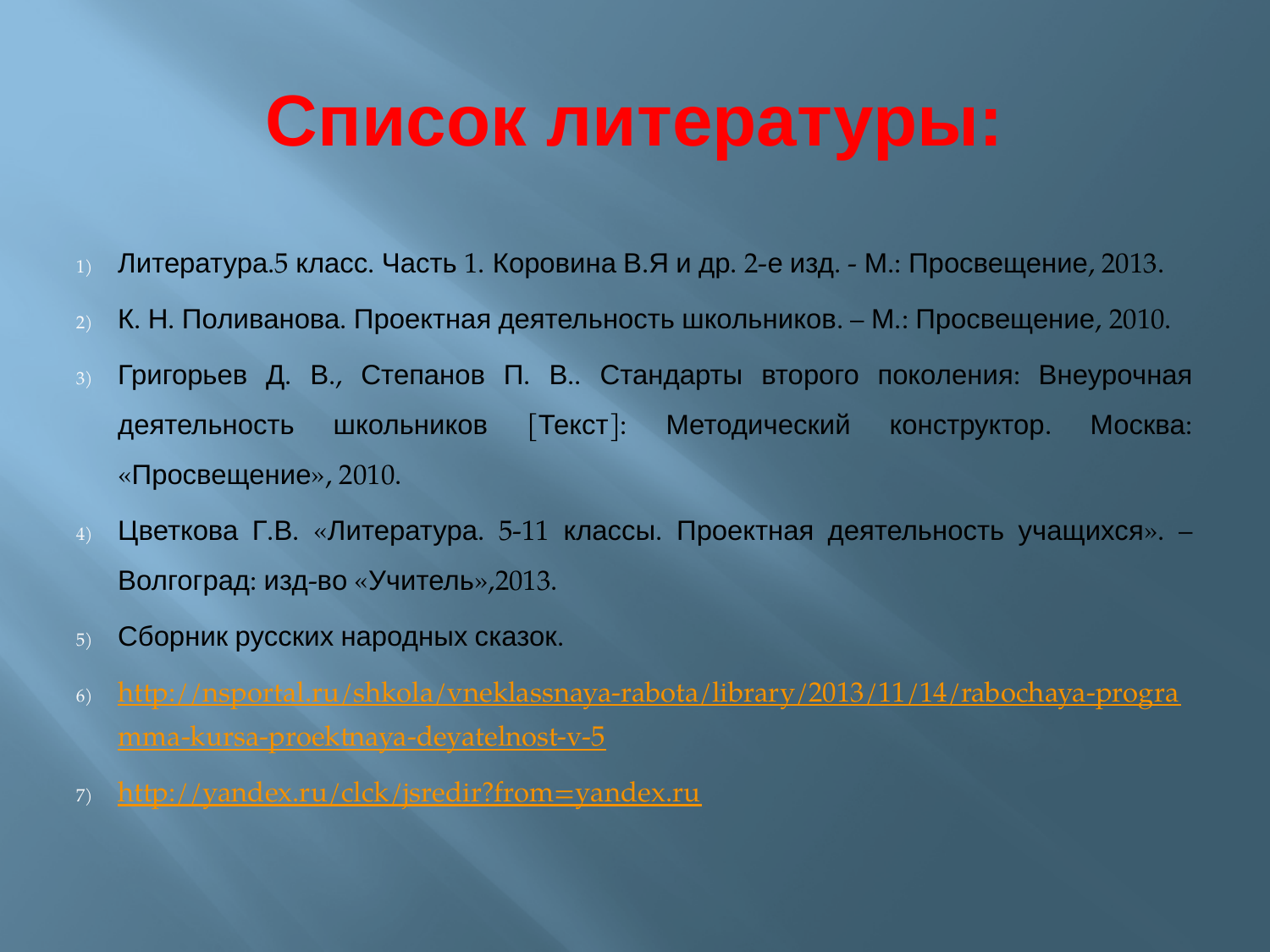

# Список литературы:
Литература.5 класс. Часть 1. Коровина В.Я и др. 2-е изд. - М.: Просвещение, 2013.
К. Н. Поливанова. Проектная деятельность школьников. – М.: Просвещение, 2010.
Григорьев Д. В., Степанов П. В.. Стандарты второго поколения: Внеурочная деятельность школьников [Текст]: Методический конструктор. Москва: «Просвещение», 2010.
Цветкова Г.В. «Литература. 5-11 классы. Проектная деятельность учащихся». – Волгоград: изд-во «Учитель»,2013.
Сборник русских народных сказок.
http://nsportal.ru/shkola/vneklassnaya-rabota/library/2013/11/14/rabochaya-programma-kursa-proektnaya-deyatelnost-v-5
http://yandex.ru/clck/jsredir?from=yandex.ru